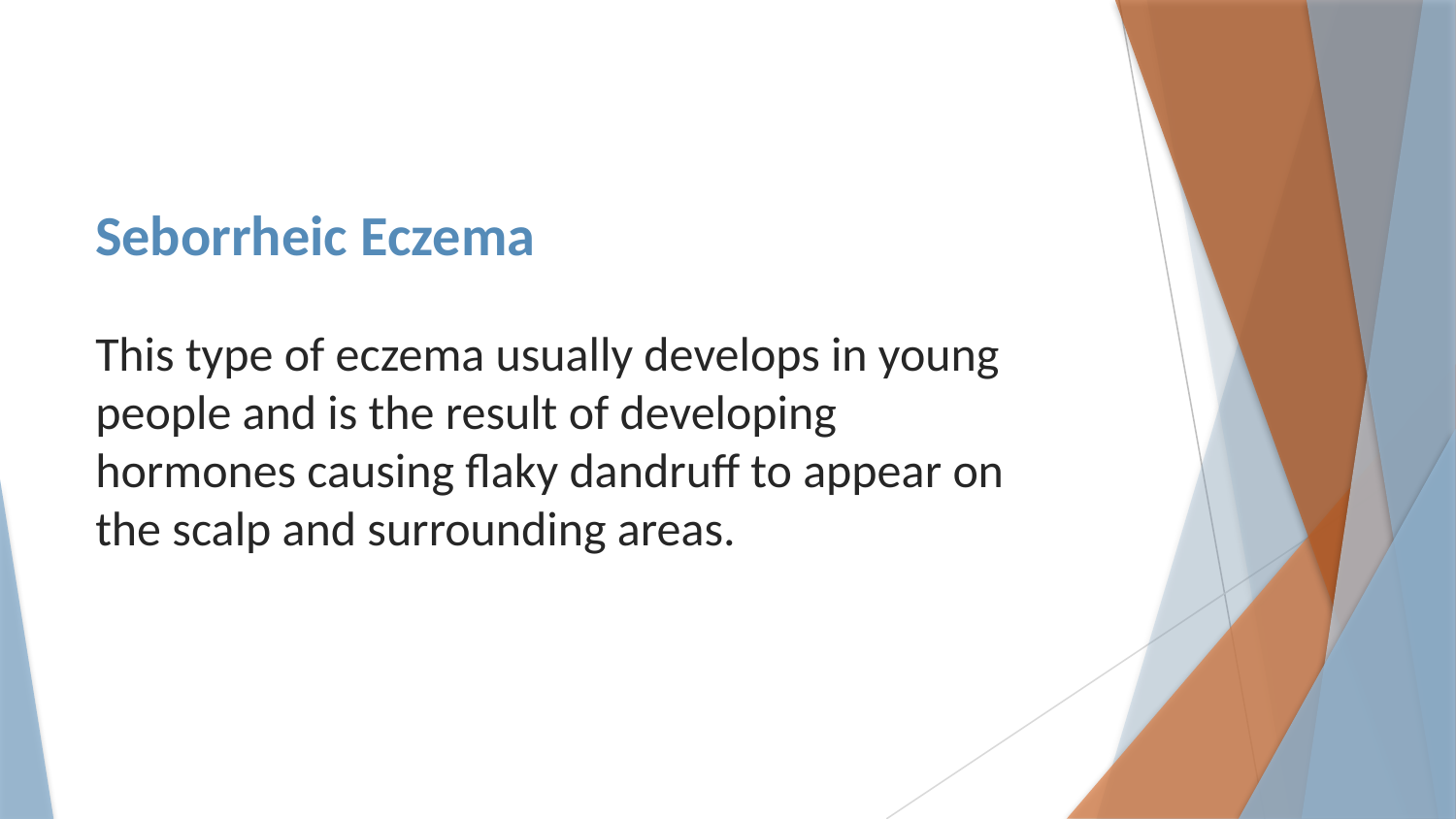

# Seborrheic Eczema
This type of eczema usually develops in young people and is the result of developing hormones causing flaky dandruff to appear on the scalp and surrounding areas.